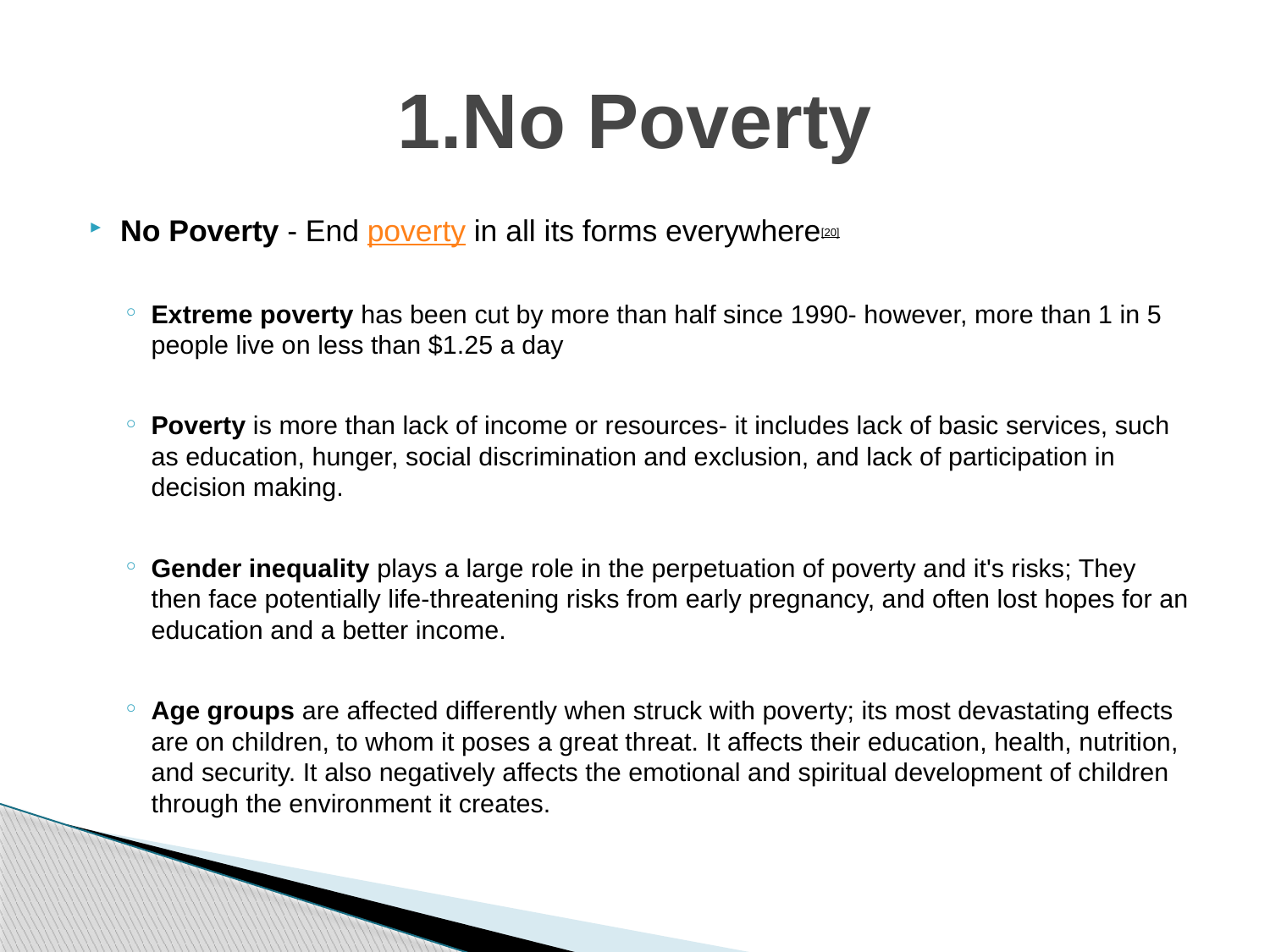

# 1.No Poverty
No Poverty - End poverty in all its forms everywhere[20]

Extreme poverty has been cut by more than half since 1990- however, more than 1 in 5 people live on less than $1.25 a day

Poverty is more than lack of income or resources- it includes lack of basic services, such as education, hunger, social discrimination and exclusion, and lack of participation in decision making.

Gender inequality plays a large role in the perpetuation of poverty and it's risks; They then face potentially life-threatening risks from early pregnancy, and often lost hopes for an education and a better income.

Age groups are affected differently when struck with poverty; its most devastating effects are on children, to whom it poses a great threat. It affects their education, health, nutrition, and security. It also negatively affects the emotional and spiritual development of children through the environment it creates.